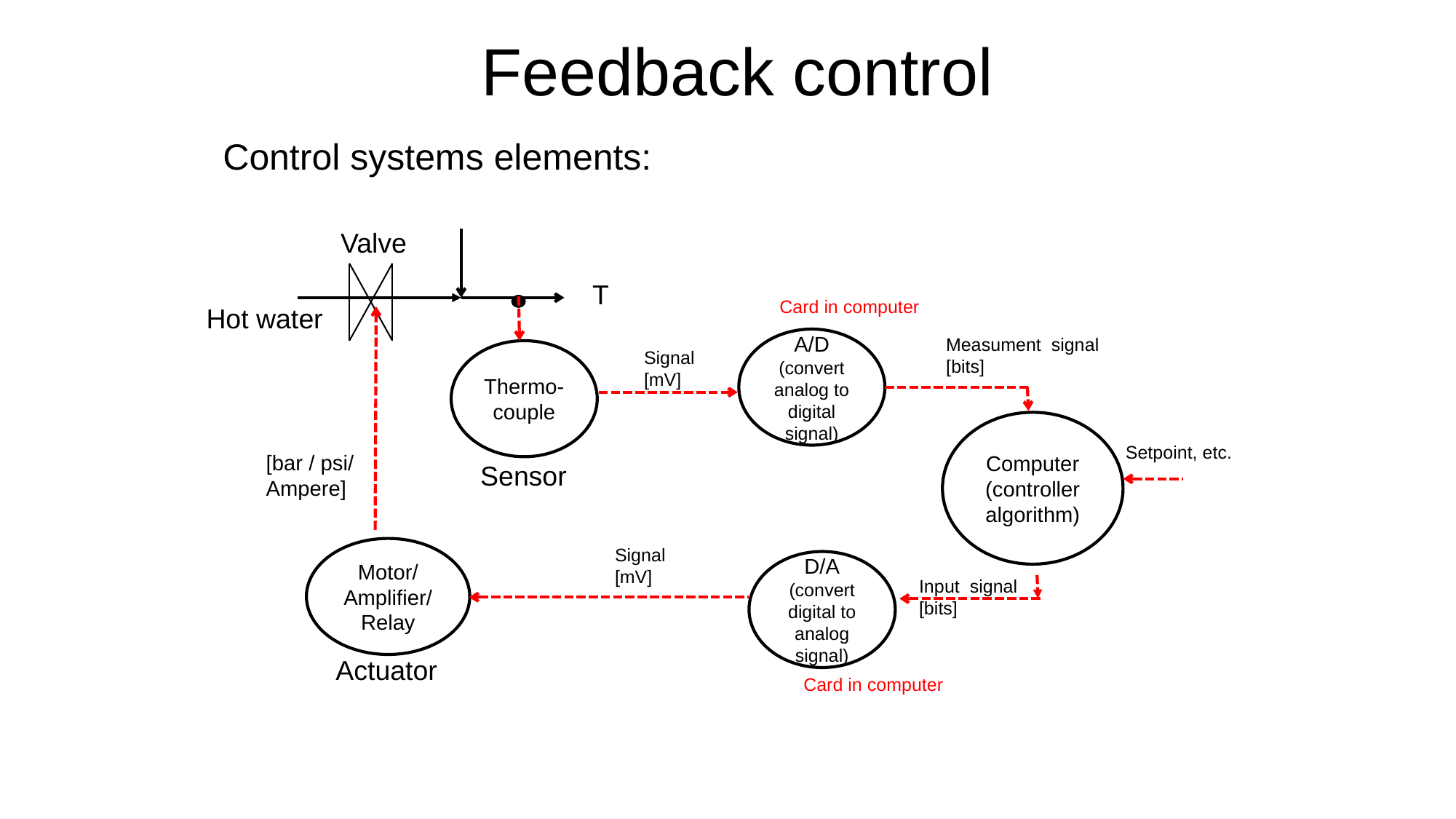

# Feedback control
Control systems elements:
Valve
T
Card in computer
Hot water

Measument  signal
[bits]
A/D
(convert analog to digital signal)
Thermo-couple
Signal
[mV]
Computer
(controller algorithm)
Setpoint, etc.
[bar / psi/
Ampere]
Sensor
Motor/
Amplifier/
Relay
Signal
[mV]
D/A
(convert digital to analog signal)
Input  signal
[bits]
Actuator
Card in computer